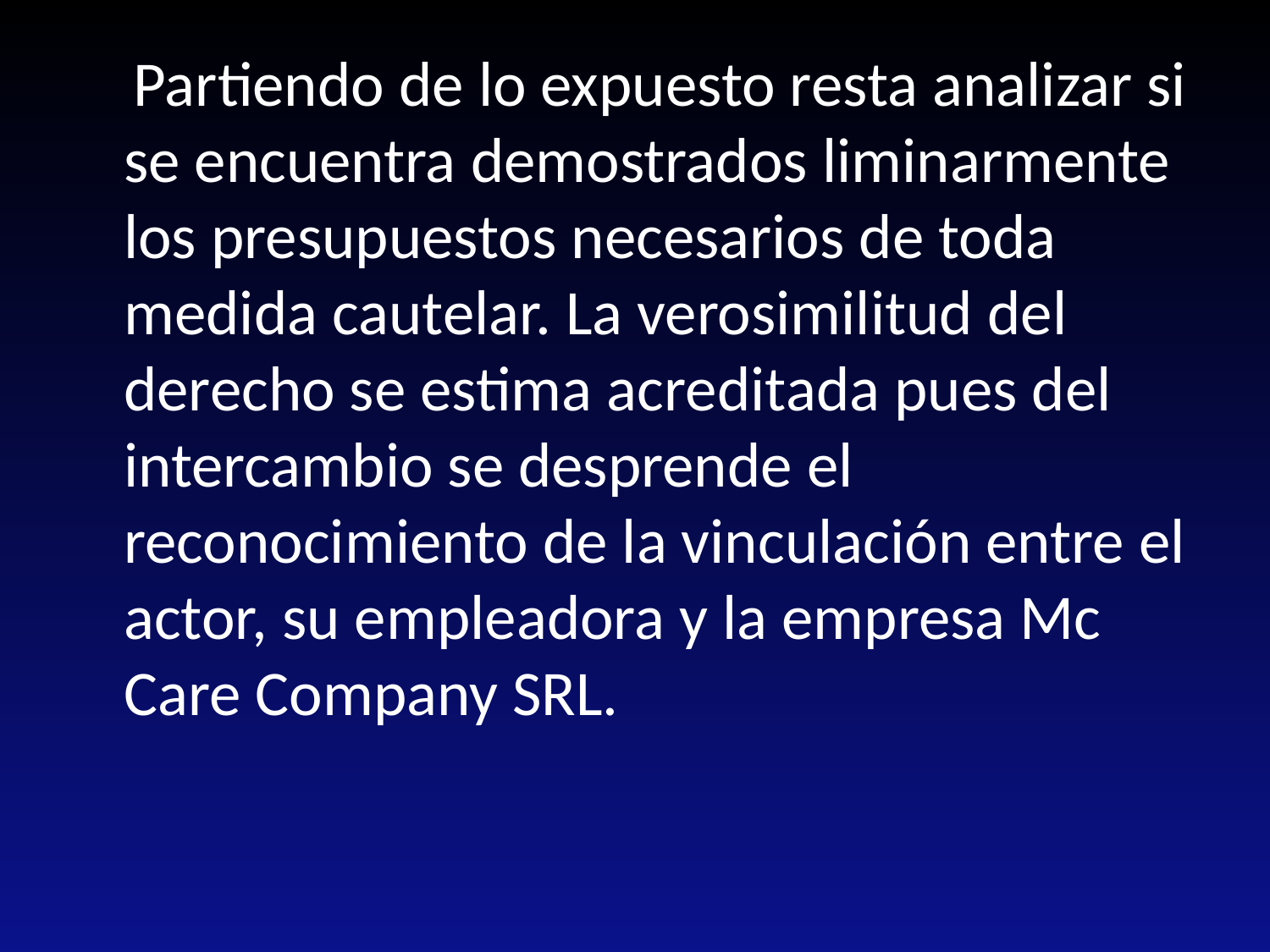

Partiendo de lo expuesto resta analizar si se encuentra demostrados liminarmente los presupuestos necesarios de toda medida cautelar. La verosimilitud del derecho se estima acreditada pues del intercambio se desprende el reconocimiento de la vinculación entre el actor, su empleadora y la empresa Mc Care Company SRL.